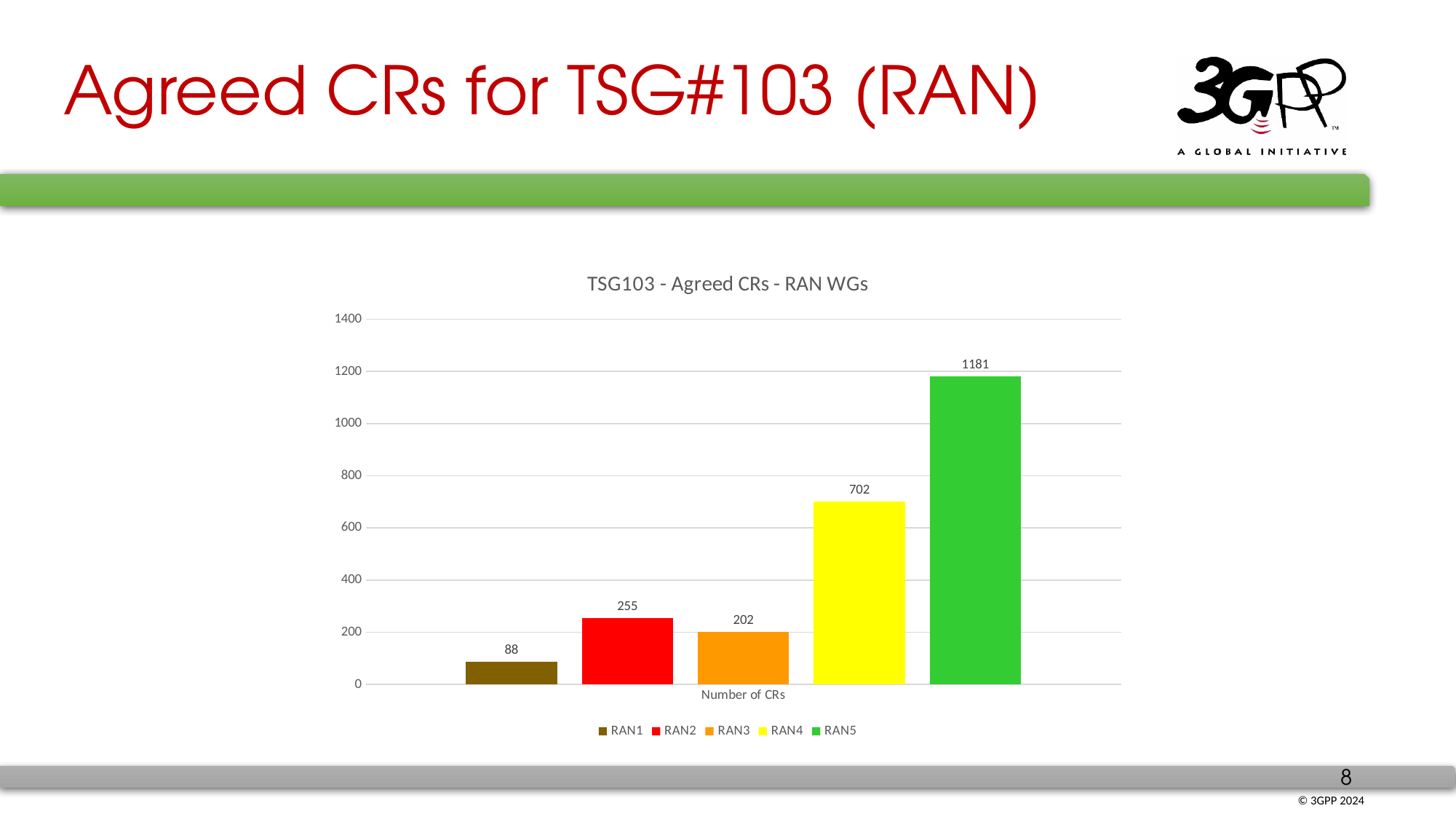

# Agreed CRs for TSG#103 (RAN)

### Chart: TSG103 - Agreed CRs - RAN WGs

| Category | RAN1 | RAN2 | RAN3 | RAN4 | RAN5 |
|---|---|---|---|---|---|
| Number of CRs | 88.0 | 255.0 | 202.0 | 702.0 | 1181.0 |